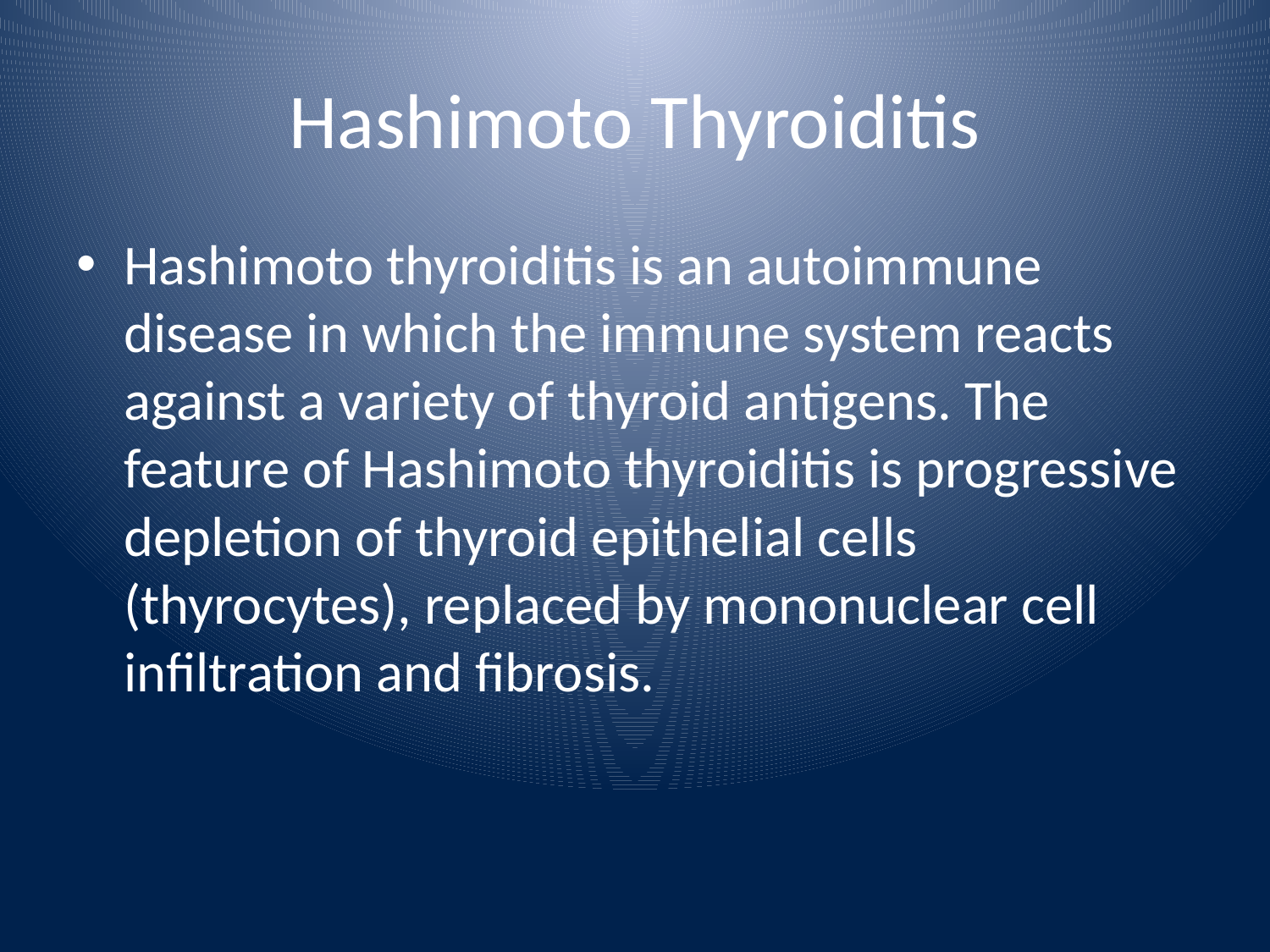

# Hashimoto Thyroiditis
Hashimoto thyroiditis is an autoimmune disease in which the immune system reacts against a variety of thyroid antigens. The feature of Hashimoto thyroiditis is progressive depletion of thyroid epithelial cells (thyrocytes), replaced by mononuclear cell infiltration and fibrosis.